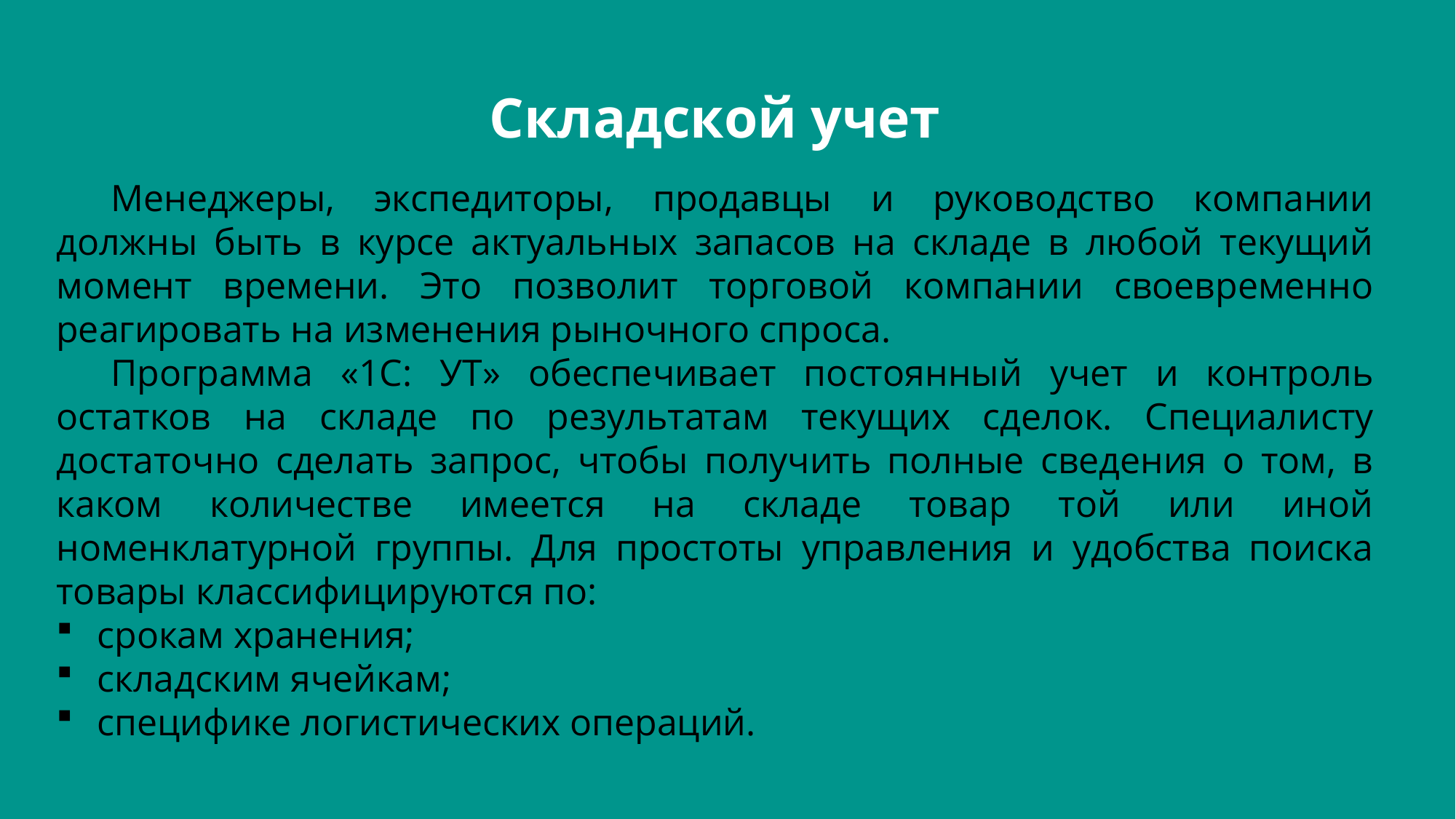

Складской учет

Менеджеры, экспедиторы, продавцы и руководство компании должны быть в курсе актуальных запасов на складе в любой текущий момент времени. Это позволит торговой компании своевременно реагировать на изменения рыночного спроса.
Программа «1С: УТ» обеспечивает постоянный учет и контроль остатков на складе по результатам текущих сделок. Специалисту достаточно сделать запрос, чтобы получить полные сведения о том, в каком количестве имеется на складе товар той или иной номенклатурной группы. Для простоты управления и удобства поиска товары классифицируются по:
срокам хранения;
складским ячейкам;
специфике логистических операций.